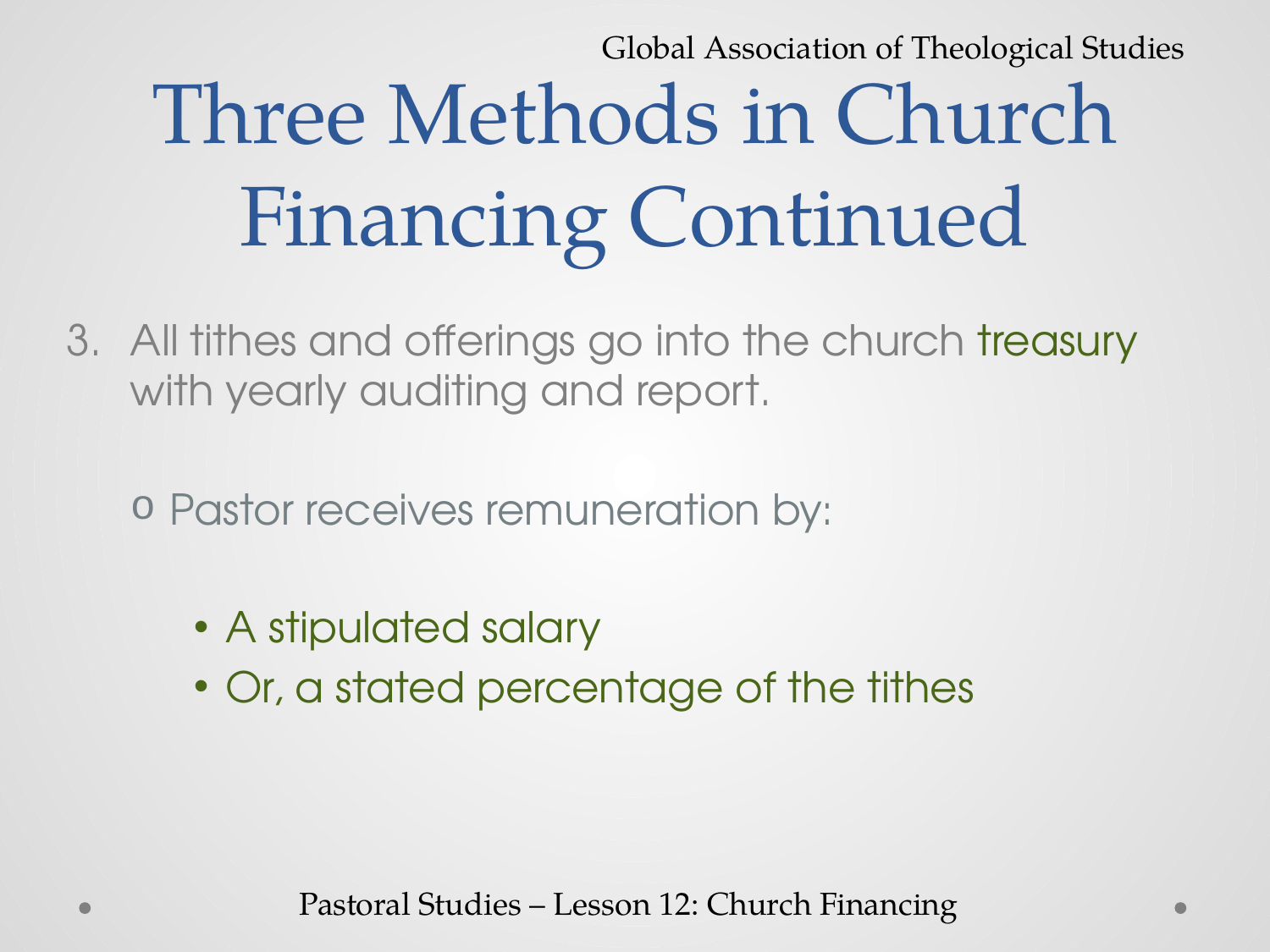

Global Association of Theological Studies
# Three Methods in Church Financing Continued
All tithes and offerings go into the church treasury with yearly auditing and report.

Pastor receives remuneration by:

A stipulated salary
Or, a stated percentage of the tithes
Pastoral Studies – Lesson 12: Church Financing